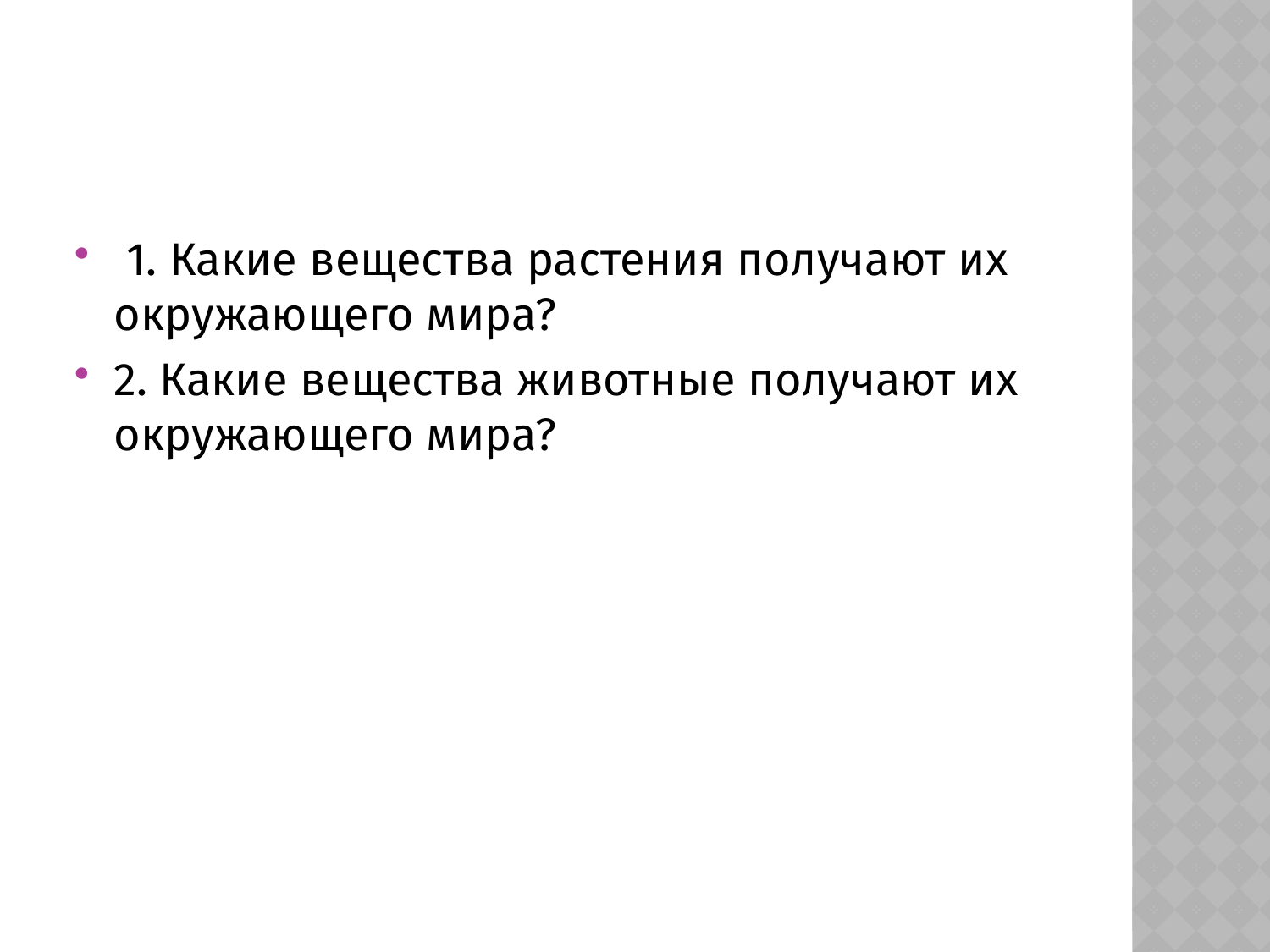

#
 1. Какие вещества растения получают их окружающего мира?
2. Какие вещества животные получают их окружающего мира?